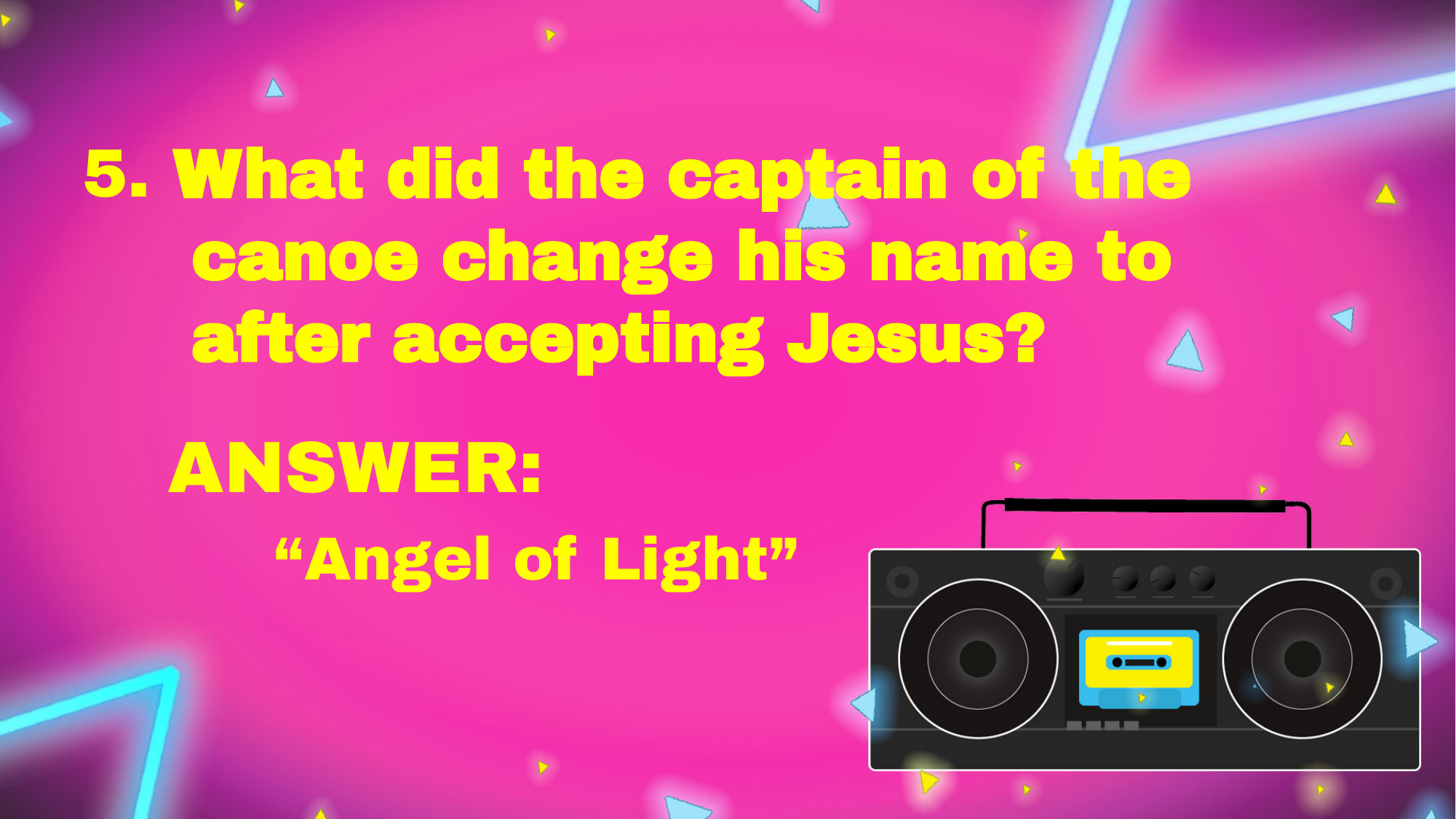

5. What did the captain of the
	canoe change his name to
	after accepting Jesus?

ANSWER:
“Angel of Light”